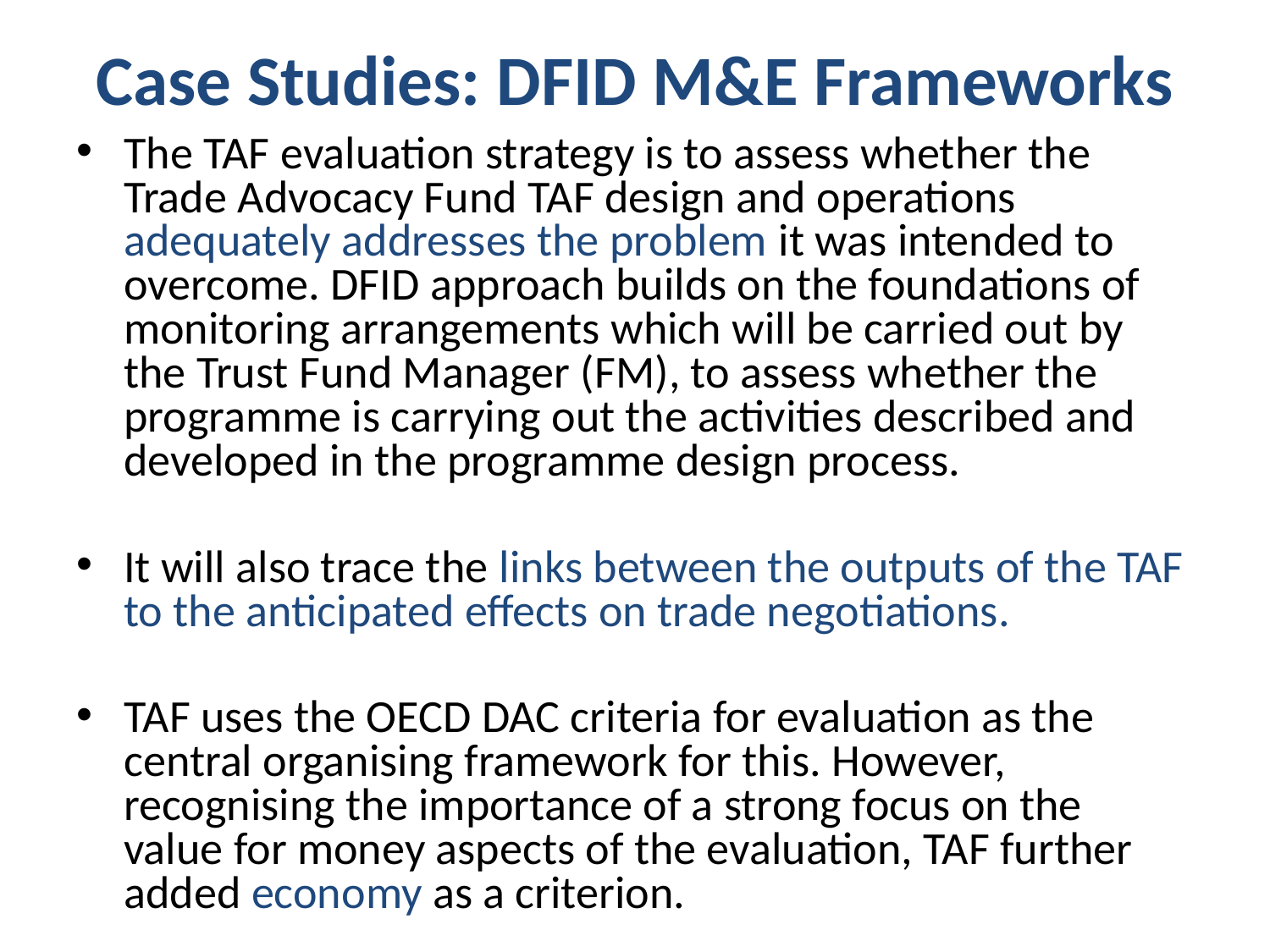

# Case Studies: DFID M&E Frameworks
The TAF evaluation strategy is to assess whether the Trade Advocacy Fund TAF design and operations adequately addresses the problem it was intended to overcome. DFID approach builds on the foundations of monitoring arrangements which will be carried out by the Trust Fund Manager (FM), to assess whether the programme is carrying out the activities described and developed in the programme design process.

It will also trace the links between the outputs of the TAF to the anticipated effects on trade negotiations.

TAF uses the OECD DAC criteria for evaluation as the central organising framework for this. However, recognising the importance of a strong focus on the value for money aspects of the evaluation, TAF further added economy as a criterion.